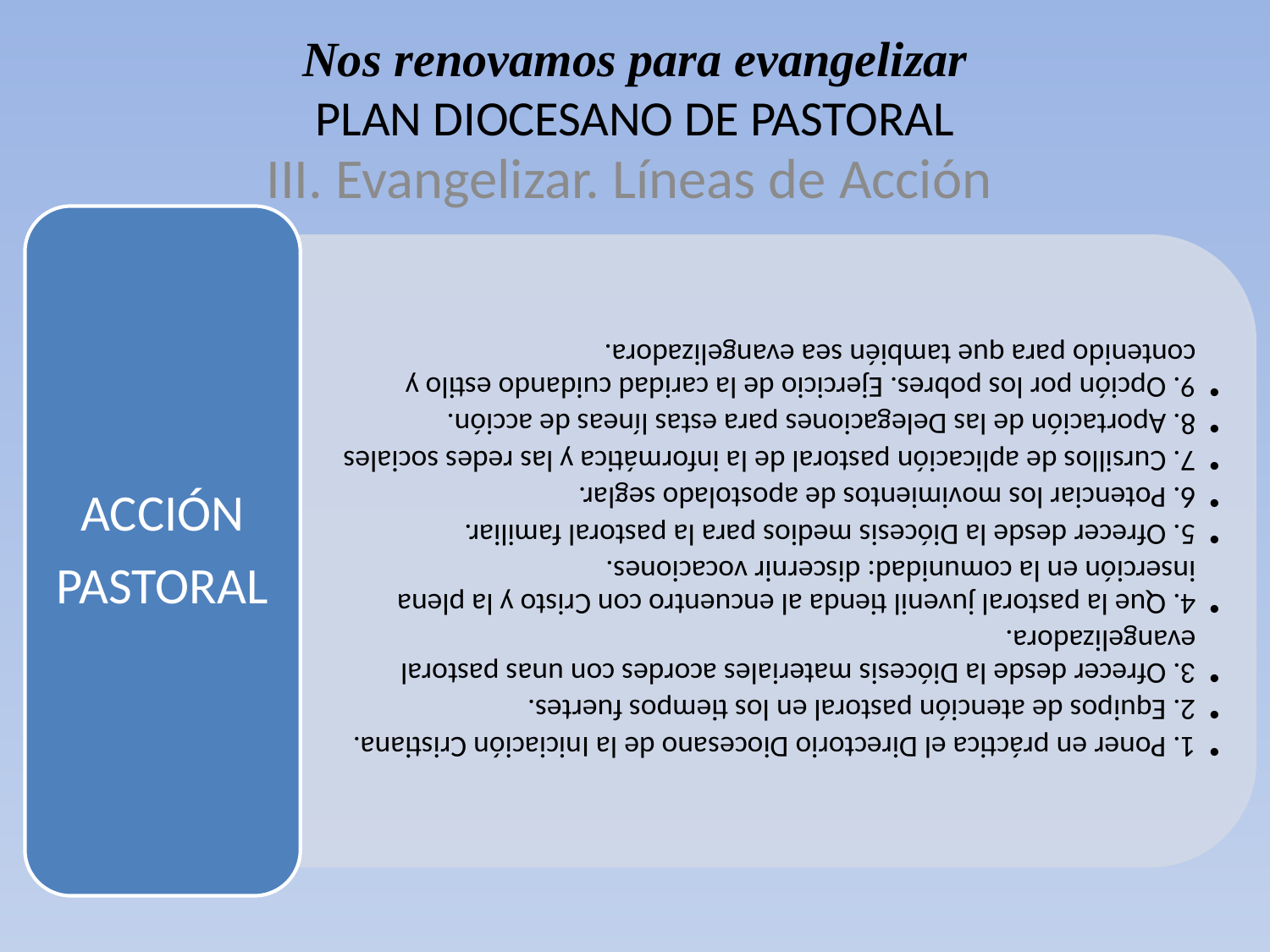

# Nos renovamos para evangelizar PLAN DIOCESANO DE PASTORAL
III. Evangelizar. Líneas de Acción
1. Poner en práctica el Directorio Diocesano de la Iniciación Cristiana.
2. Equipos de atención pastoral en los tiempos fuertes.
3. Ofrecer desde la Diócesis materiales acordes con unas pastoral evangelizadora.
4. Que la pastoral juvenil tienda al encuentro con Cristo y la plena inserción en la comunidad: discernir vocaciones.
5. Ofrecer desde la Diócesis medios para la pastoral familiar.
6. Potenciar los movimientos de apostolado seglar.
7. Cursillos de aplicación pastoral de la informática y las redes sociales
8. Aportación de las Delegaciones para estas líneas de acción.
9. Opción por los pobres. Ejercicio de la caridad cuidando estilo y contenido para que también sea evangelizadora.
ACCIÓN
PASTORAL